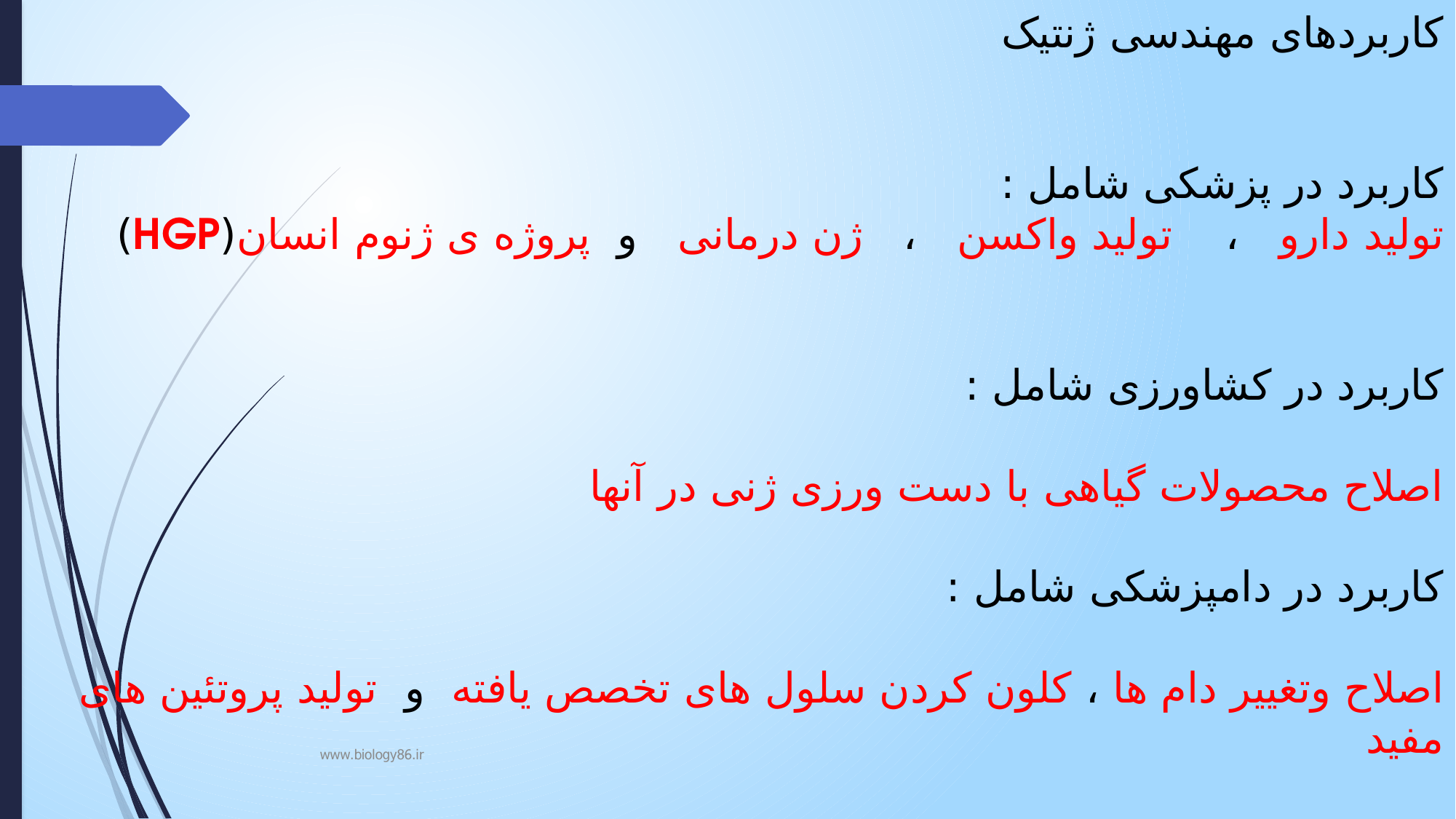

# کاربردهای مهندسی ژنتیک کاربرد در پزشکی شامل : تولید دارو   ،    تولید واکسن   ،   ژن درمانی   و  پروژه ی ژنوم انسان(HGP) کاربرد در کشاورزی شامل : اصلاح محصولات گیاهی با دست ورزی ژنی در آنها کاربرد در دامپزشکی شامل : اصلاح وتغییر دام ها ، کلون کردن سلول های تخصص یافته  و  تولید پروتئین های مفید
www.biology86.ir